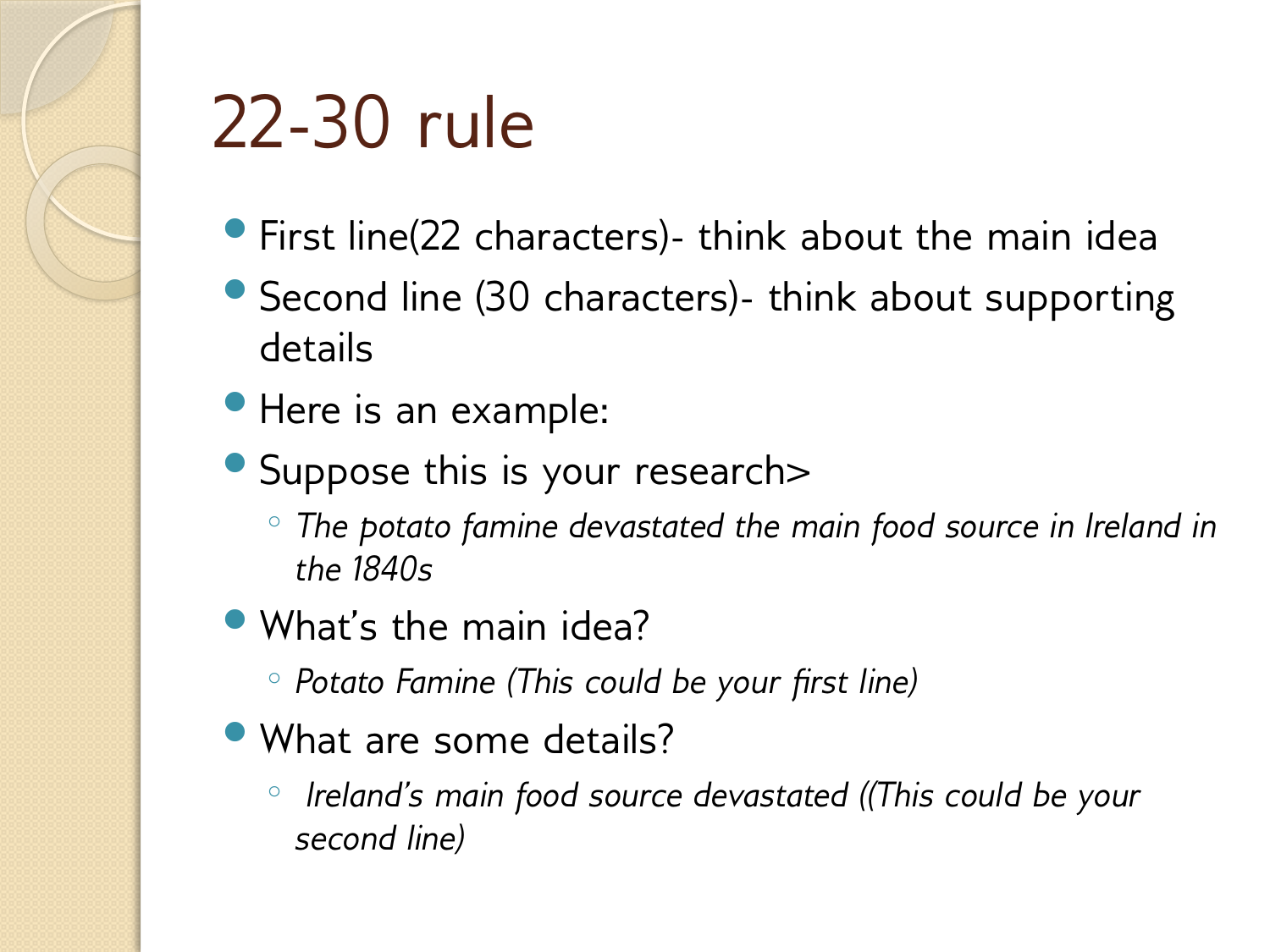

# 22-30 rule
First line(22 characters)- think about the main idea
Second line (30 characters)- think about supporting details
Here is an example:
Suppose this is your research>
The potato famine devastated the main food source in Ireland in the 1840s
What’s the main idea?
Potato Famine (This could be your first line)
What are some details?
 Ireland’s main food source devastated ((This could be your second line)